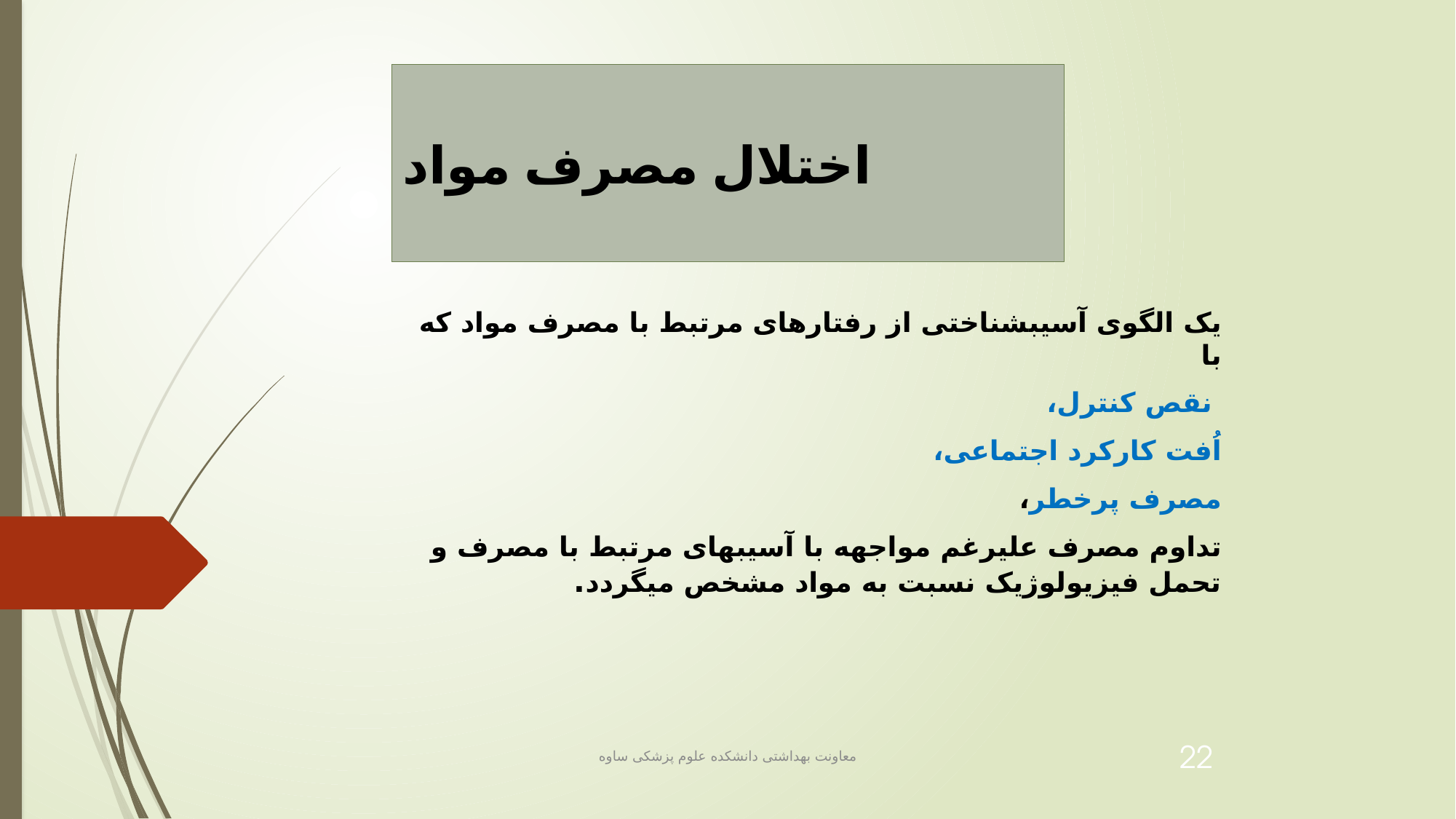

# اختلال مصرف مواد
یک الگوی آسیب­شناختی از رفتارهای مرتبط با مصرف مواد که با
 نقص کنترل،
اُفت کارکرد اجتماعی،
مصرف پرخطر،
تداوم مصرف علی­رغم مواجهه با آسیب­های مرتبط با مصرف و تحمل فیزیولوژیک نسبت به مواد مشخص می­گردد.

معاونت بهداشتی دانشکده علوم پزشکی ساوه
22